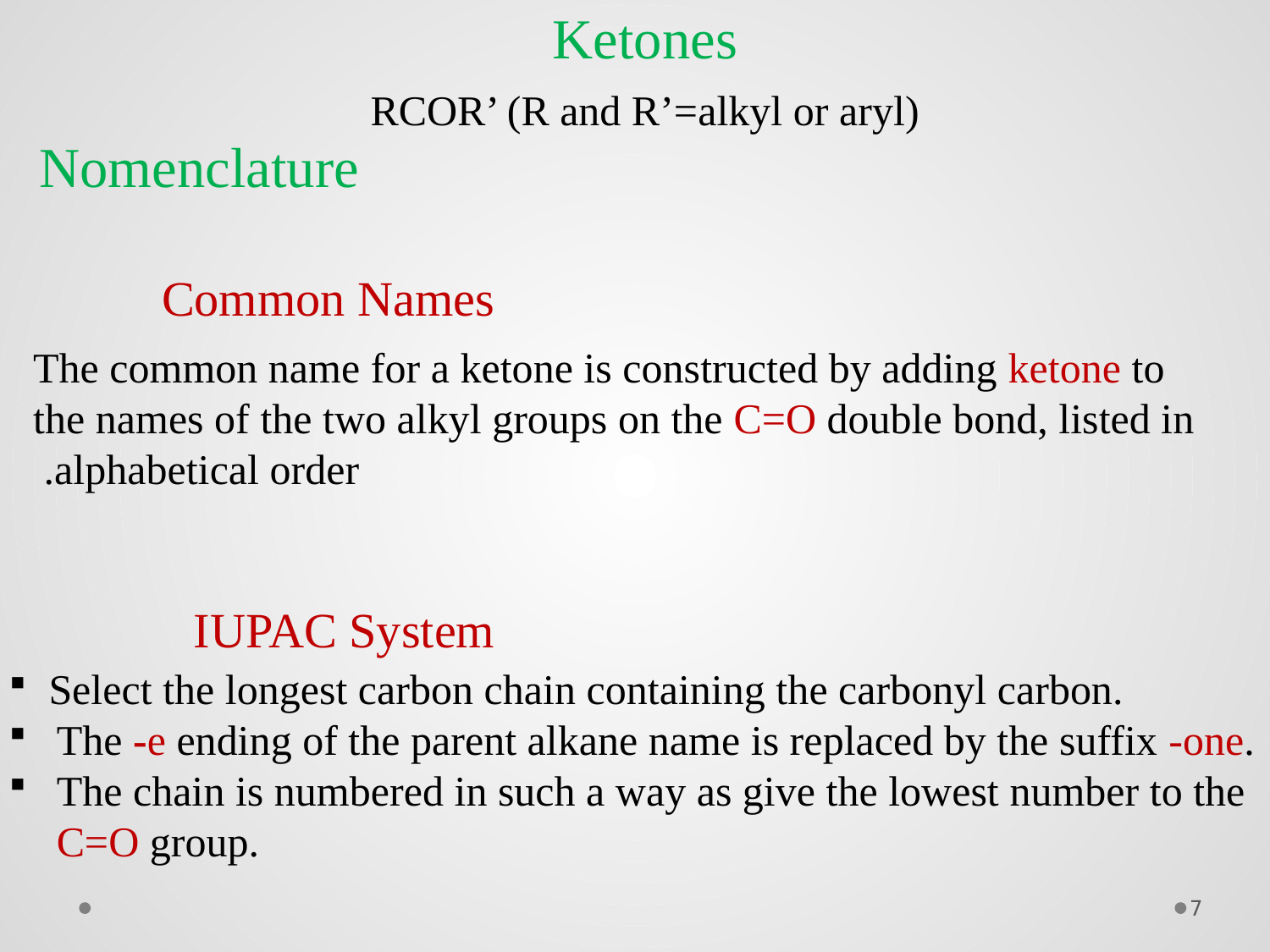

Ketones
RCOR’ (R and R’=alkyl or aryl)
Nomenclature
Common Names
The common name for a ketone is constructed by adding ketone to the names of the two alkyl groups on the C=O double bond, listed in alphabetical order.
IUPAC System
Select the longest carbon chain containing the carbonyl carbon.
The -e ending of the parent alkane name is replaced by the suffix -one.
The chain is numbered in such a way as give the lowest number to the C=O group.
7